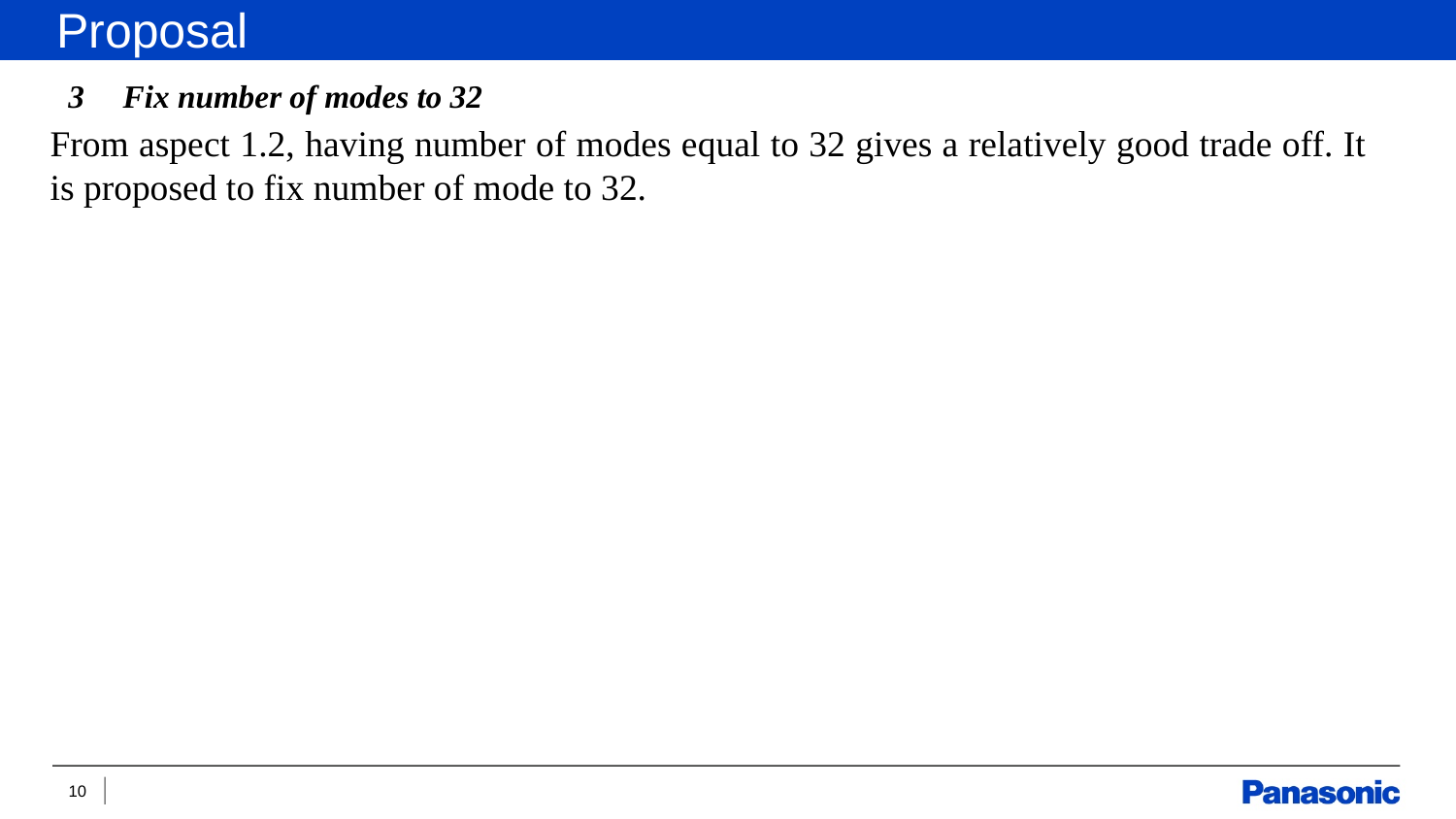

Proposal
Fix number of modes to 32
From aspect 1.2, having number of modes equal to 32 gives a relatively good trade off. It is proposed to fix number of mode to 32.